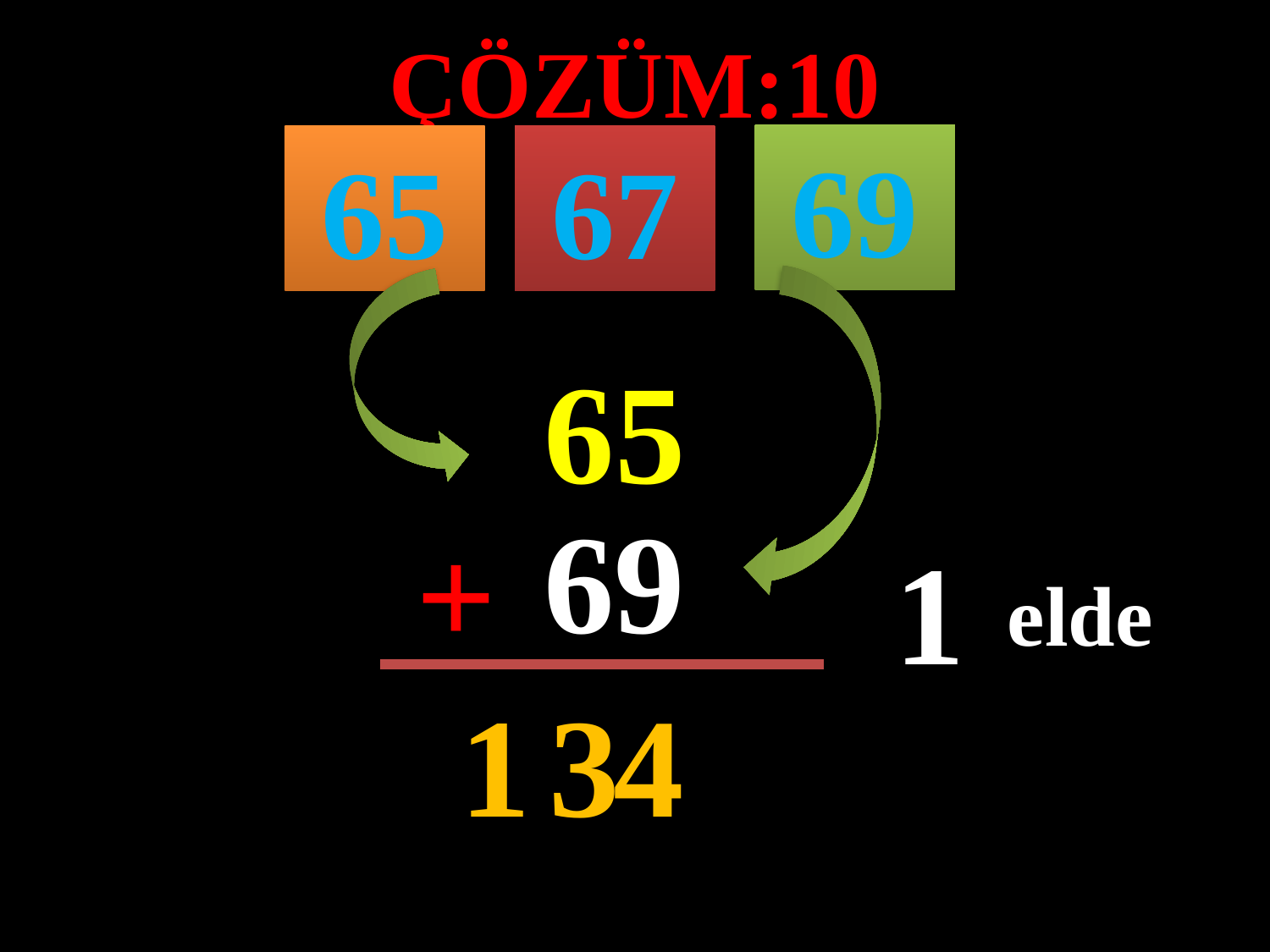

ÇÖZÜM:10
69
65
67
#

65

69
+
1
elde
1
3
4